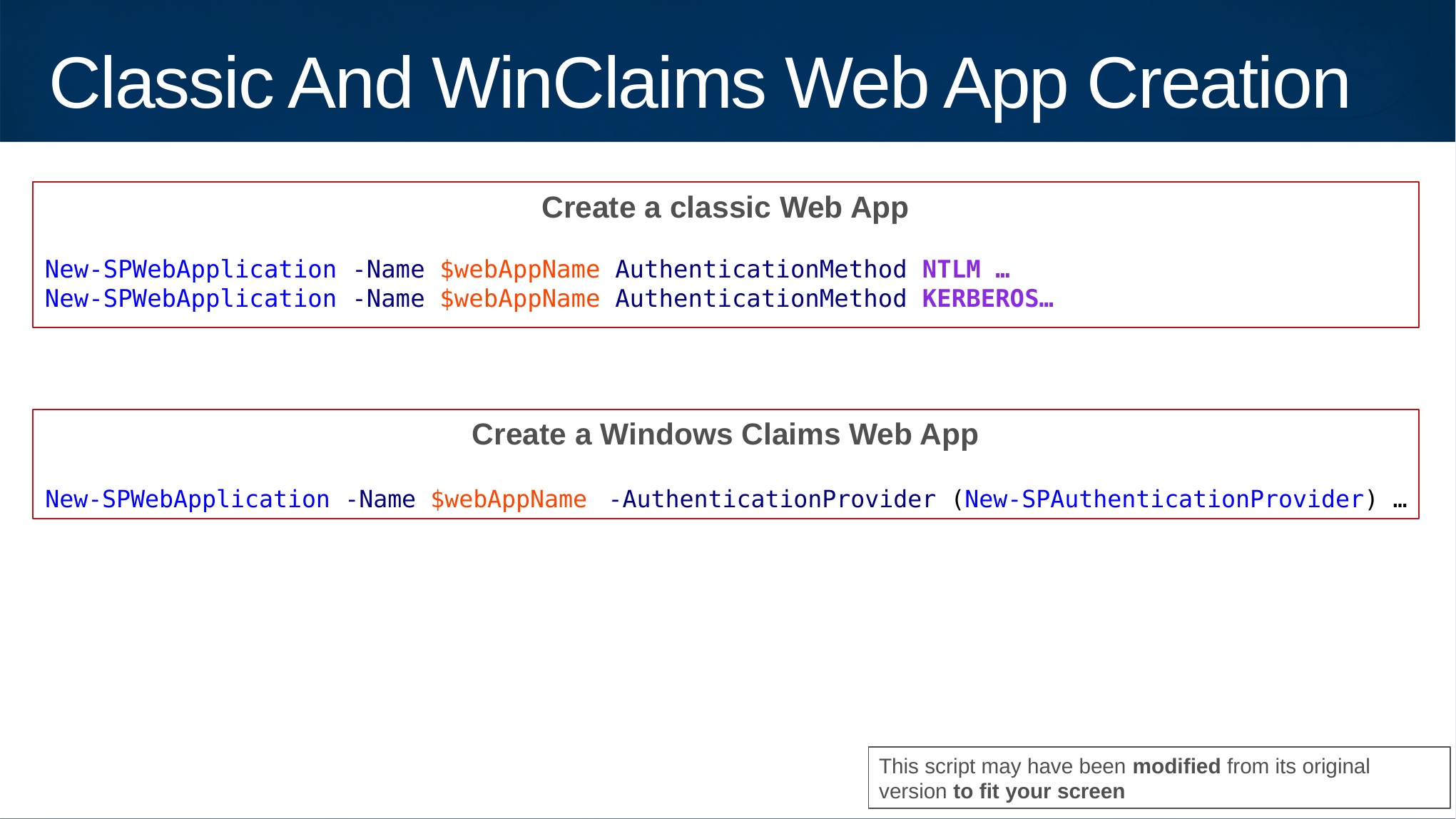

# Classic And WinClaims Web App Creation

Create a classic Web App
New-SPWebApplication -Name $webAppName AuthenticationMethod NTLM …
New-SPWebApplication -Name $webAppName AuthenticationMethod KERBEROS…
Create a Windows Claims Web App
New-SPWebApplication -Name $webAppName  -AuthenticationProvider (New-SPAuthenticationProvider) …
This script may have been modified from its original version to fit your screen